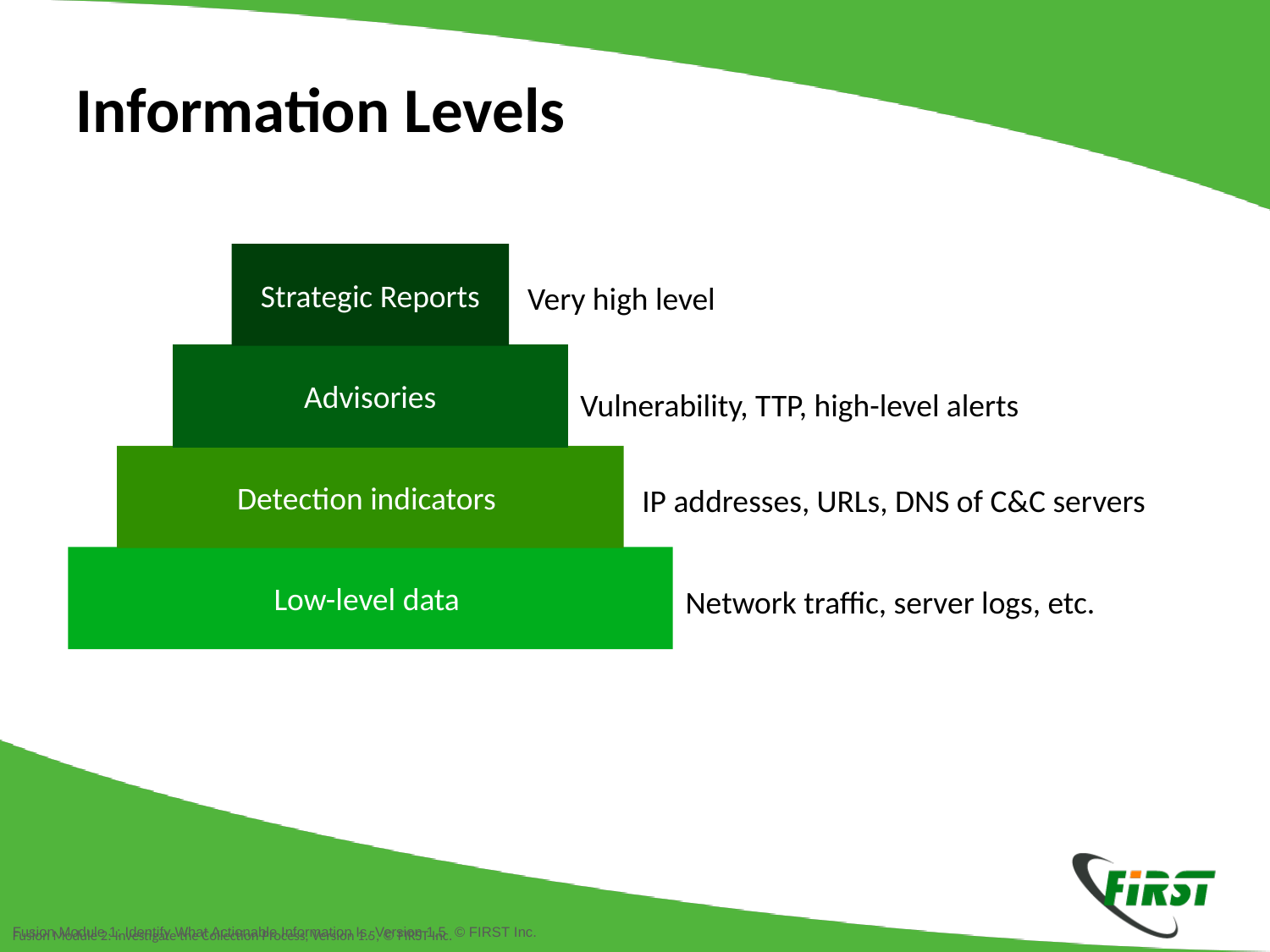

Information Levels
Strategic Reports
Very high level
Advisories
Vulnerability, TTP, high-level alerts
Detection indicators
IP addresses, URLs, DNS of C&C servers
Low-level data
Network traffic, server logs, etc.